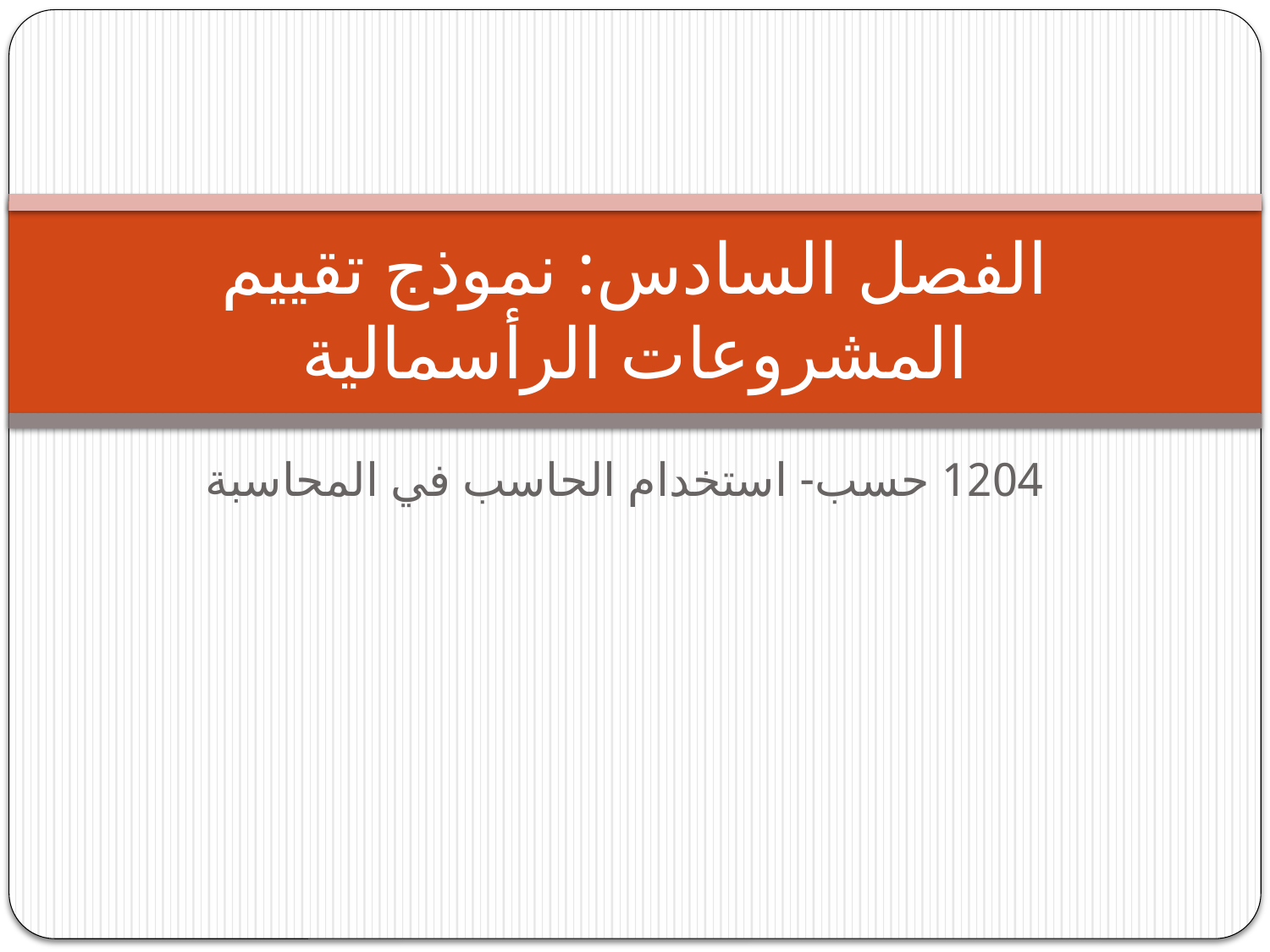

# الفصل السادس: نموذج تقييم المشروعات الرأسمالية
1204 حسب- استخدام الحاسب في المحاسبة